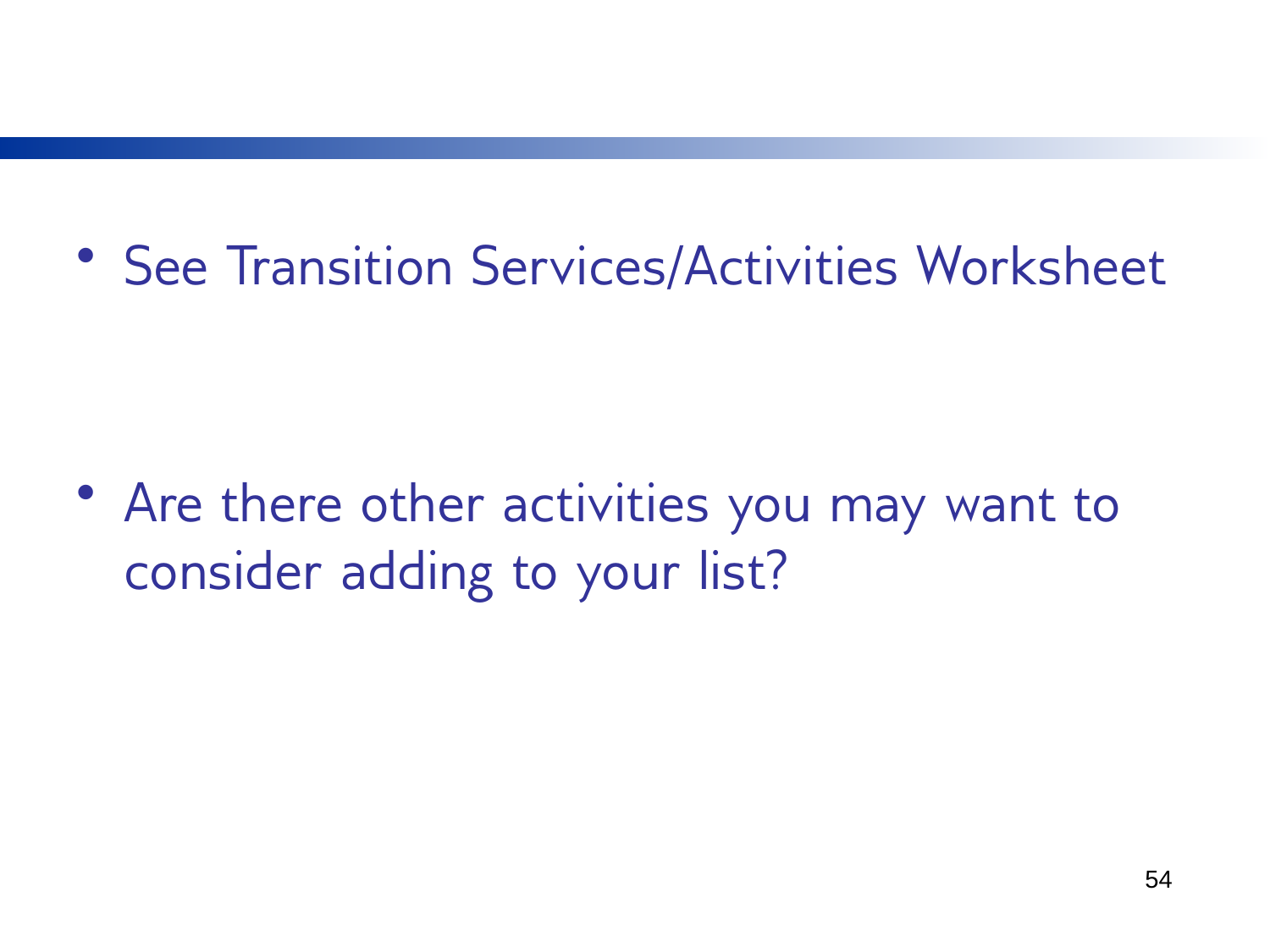

#
See Transition Services/Activities Worksheet

Are there other activities you may want to consider adding to your list?
54